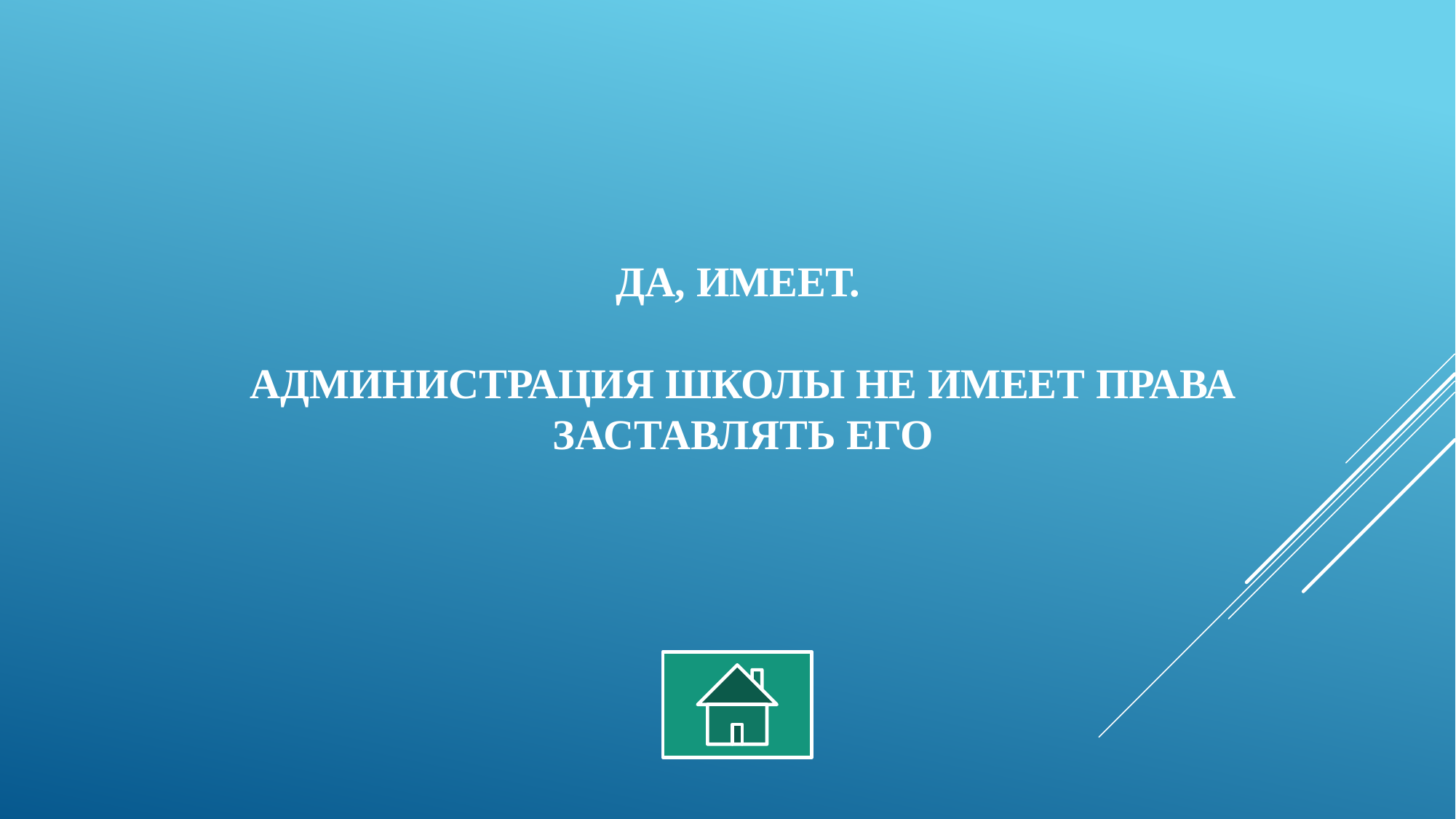

# Да, имеет. Администрация школы не имеет права заставлять его